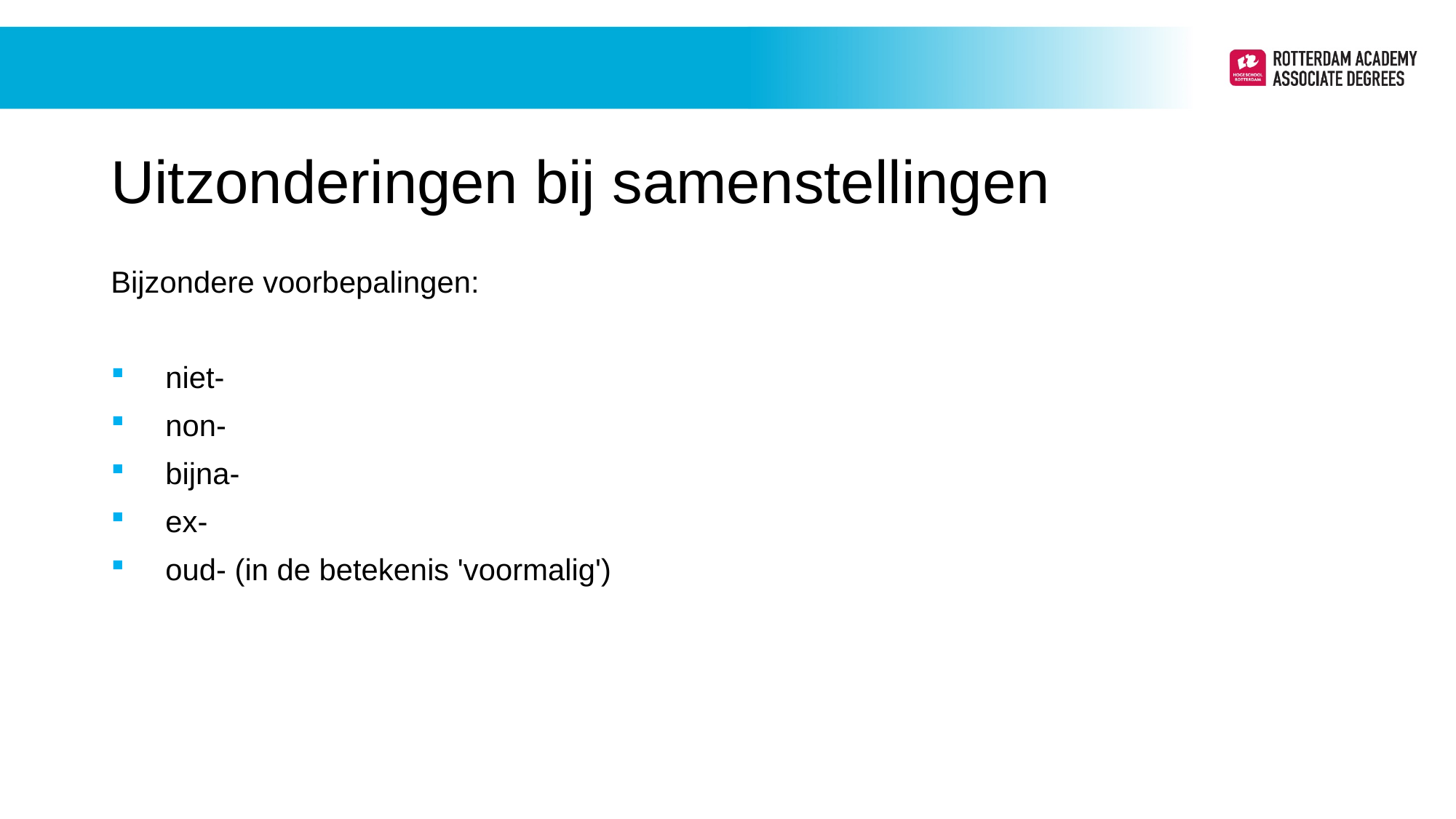

# Uitzonderingen bij samenstellingen
Bijzondere voorbepalingen:

niet-
non-
bijna-
ex-
oud- (in de betekenis 'voormalig')